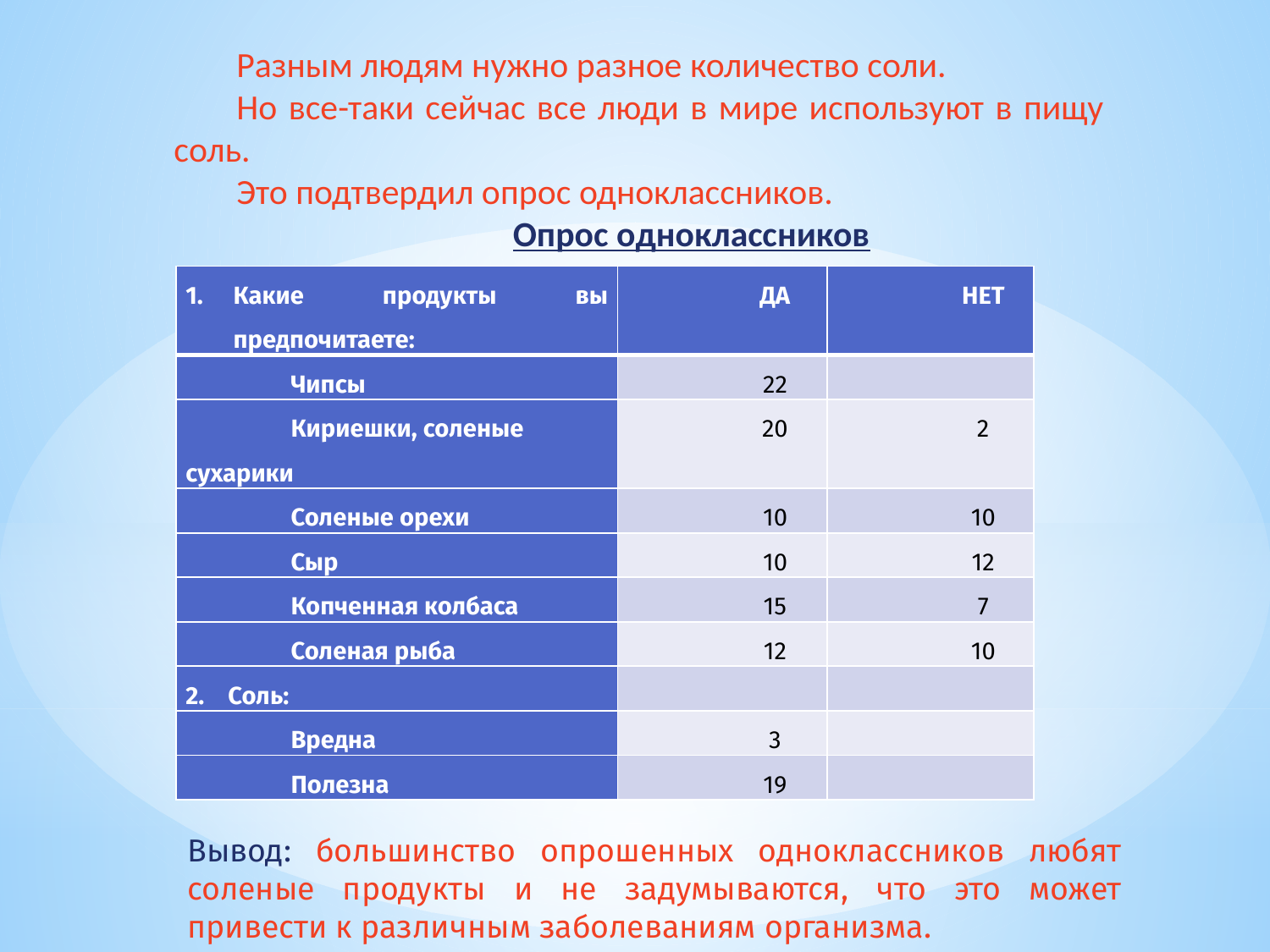

Разным людям нужно разное количество соли.
Но все-таки сейчас все люди в мире используют в пищу соль.
Это подтвердил опрос одноклассников.
Опрос одноклассников
| Какие продукты вы предпочитаете: | ДА | НЕТ |
| --- | --- | --- |
| Чипсы | 22 |  |
| Кириешки, соленые сухарики | 20 | 2 |
| Соленые орехи | 10 | 10 |
| Сыр | 10 | 12 |
| Копченная колбаса | 15 | 7 |
| Соленая рыба | 12 | 10 |
| 2. Соль: |  |  |
| Вредна | 3 |  |
| Полезна | 19 |  |
Вывод: большинство опрошенных одноклассников любят соленые продукты и не задумываются, что это может привести к различным заболеваниям организма.